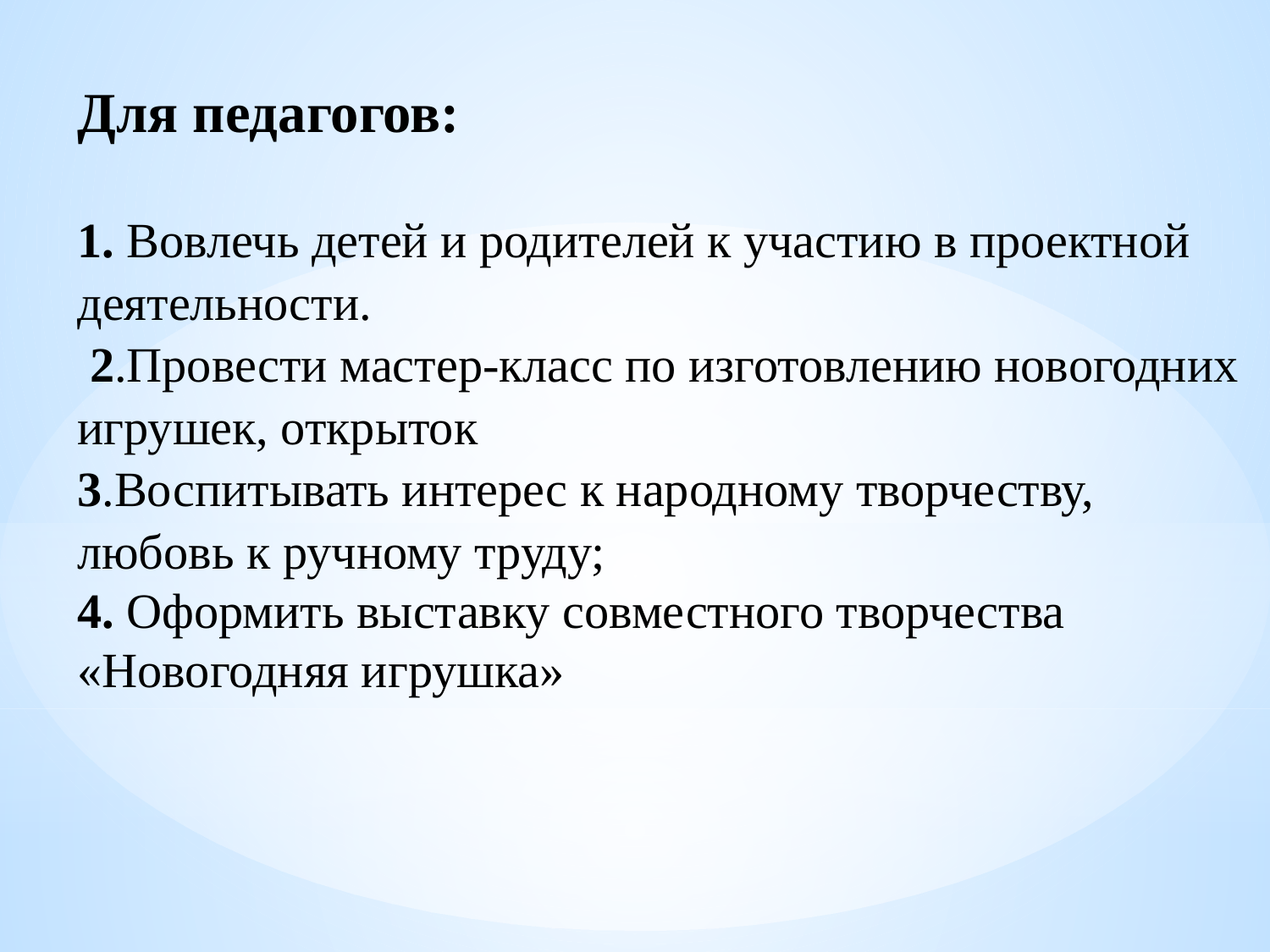

Для педагогов:

1. Вовлечь детей и родителей к участию в проектной деятельности.
 2.Провести мастер-класс по изготовлению новогодних игрушек, открыток
3.Воспитывать интерес к народному творчеству, любовь к ручному труду;
4. Оформить выставку совместного творчества «Новогодняя игрушка»